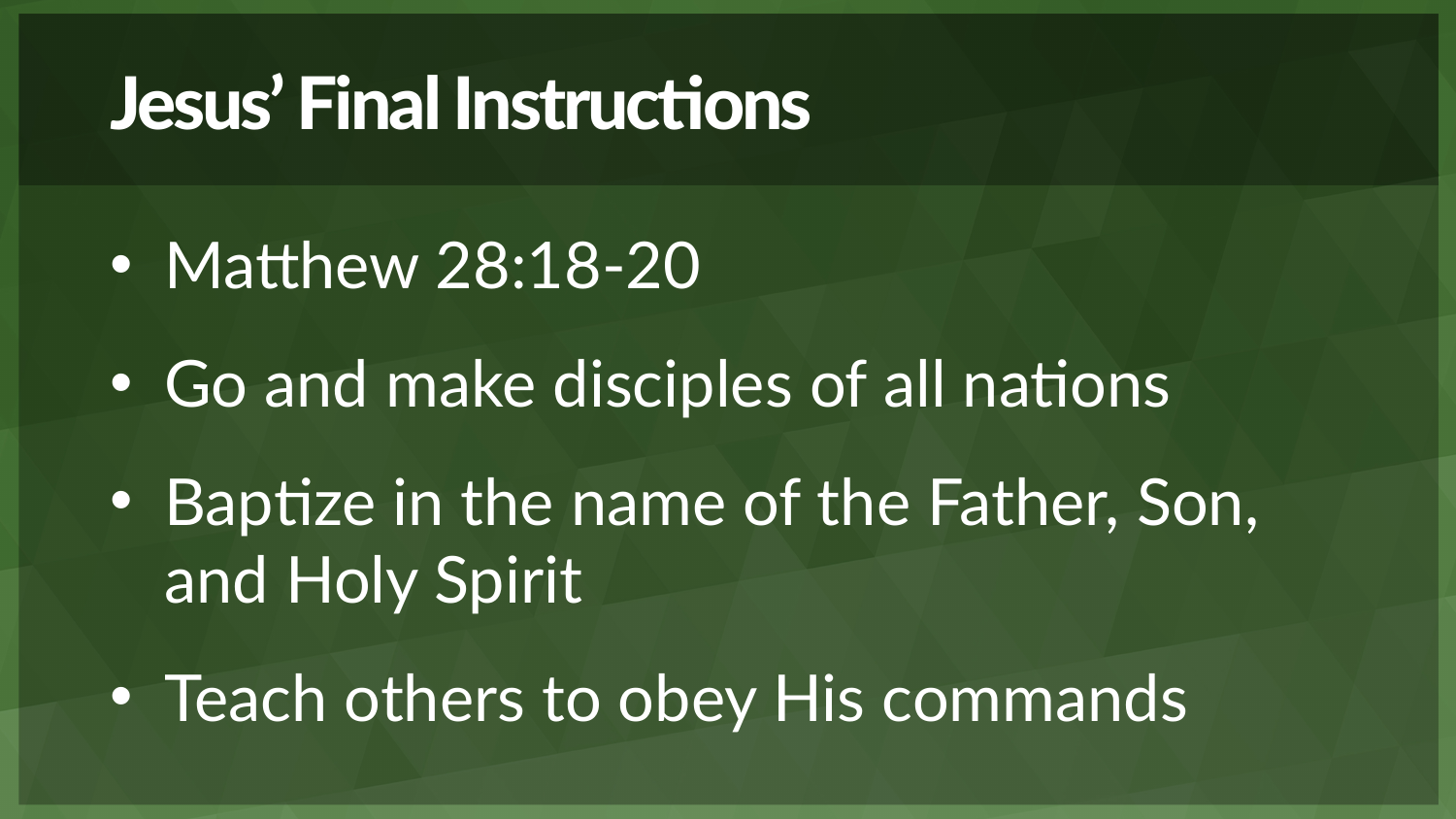

# Jesus’ Final Instructions
Matthew 28:18-20
Go and make disciples of all nations
Baptize in the name of the Father, Son, and Holy Spirit
Teach others to obey His commands